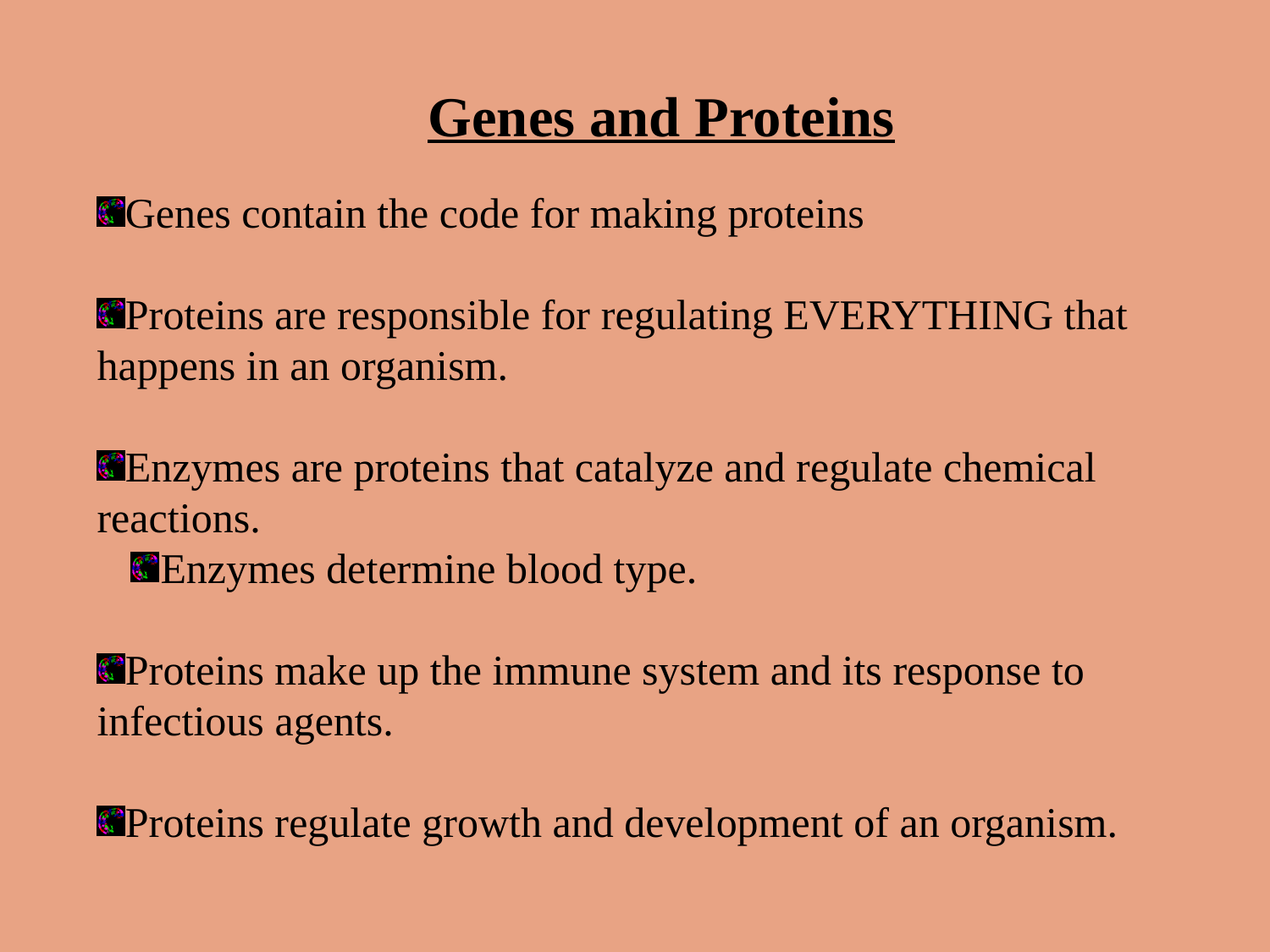

Genes and Proteins

Genes contain the code for making proteins

Proteins are responsible for regulating EVERYTHING that happens in an organism.

Enzymes are proteins that catalyze and regulate chemical reactions.
Enzymes determine blood type.

Proteins make up the immune system and its response to infectious agents.

Proteins regulate growth and development of an organism.